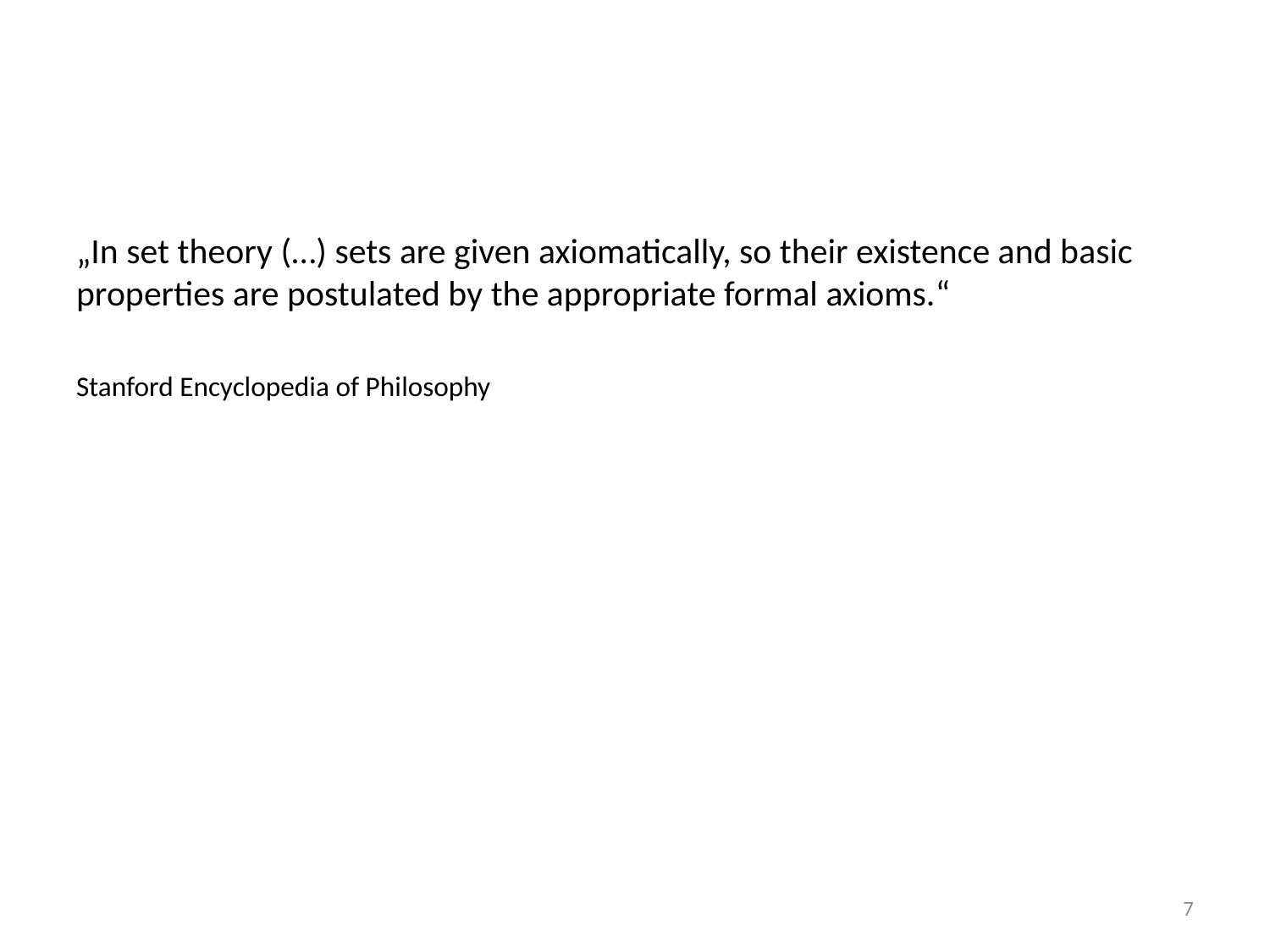

#
„In set theory (…) sets are given axiomatically, so their existence and basic properties are postulated by the appropriate formal axioms.“

Stanford Encyclopedia of Philosophy

7